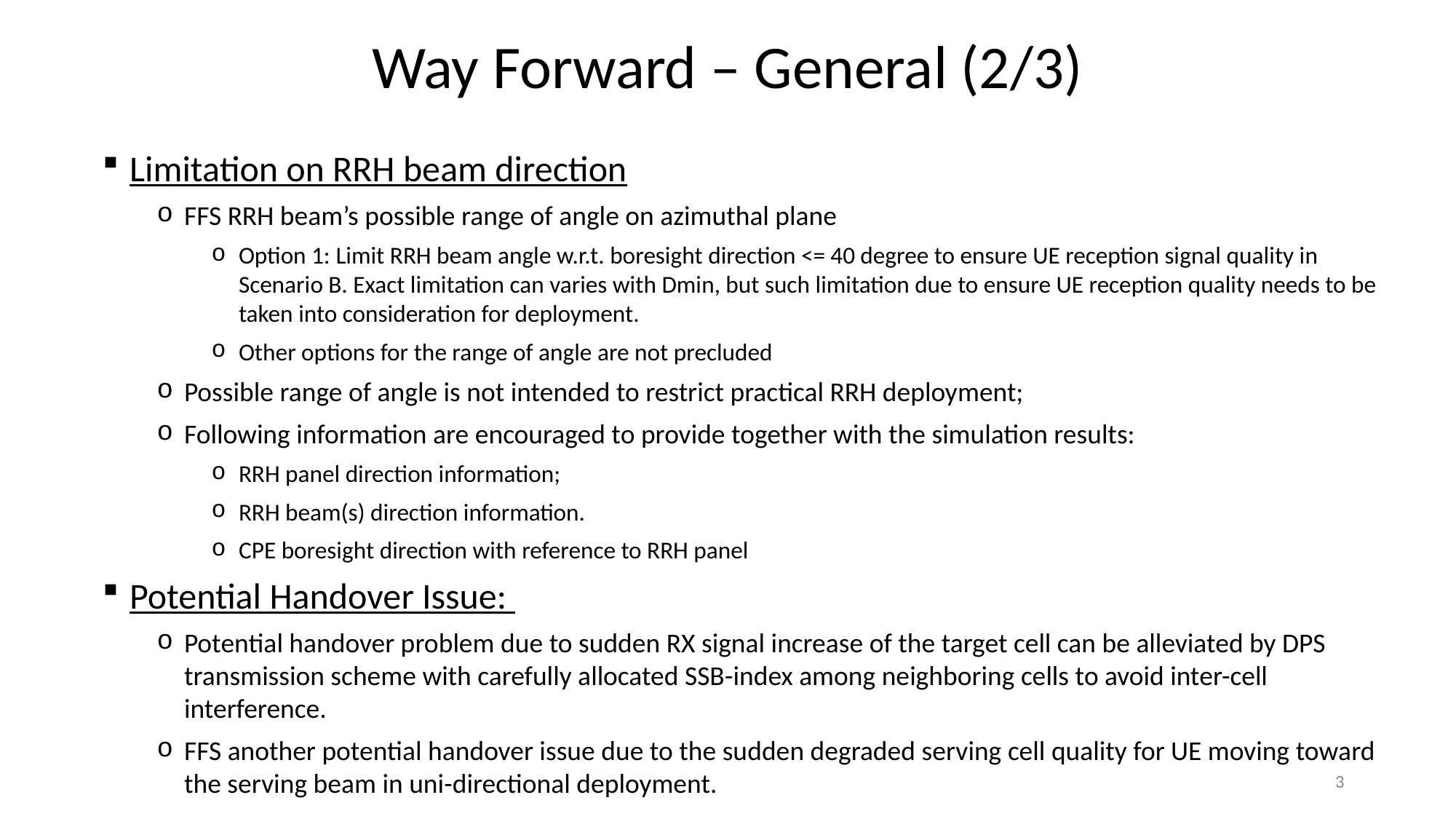

# Way Forward – General (2/3)
Limitation on RRH beam direction
FFS RRH beam’s possible range of angle on azimuthal plane
Option 1: Limit RRH beam angle w.r.t. boresight direction <= 40 degree to ensure UE reception signal quality in Scenario B. Exact limitation can varies with Dmin, but such limitation due to ensure UE reception quality needs to be taken into consideration for deployment.
Other options for the range of angle are not precluded
Possible range of angle is not intended to restrict practical RRH deployment;
Following information are encouraged to provide together with the simulation results:
RRH panel direction information;
RRH beam(s) direction information.
CPE boresight direction with reference to RRH panel
Potential Handover Issue:
Potential handover problem due to sudden RX signal increase of the target cell can be alleviated by DPS transmission scheme with carefully allocated SSB-index among neighboring cells to avoid inter-cell interference.
FFS another potential handover issue due to the sudden degraded serving cell quality for UE moving toward the serving beam in uni-directional deployment.

3